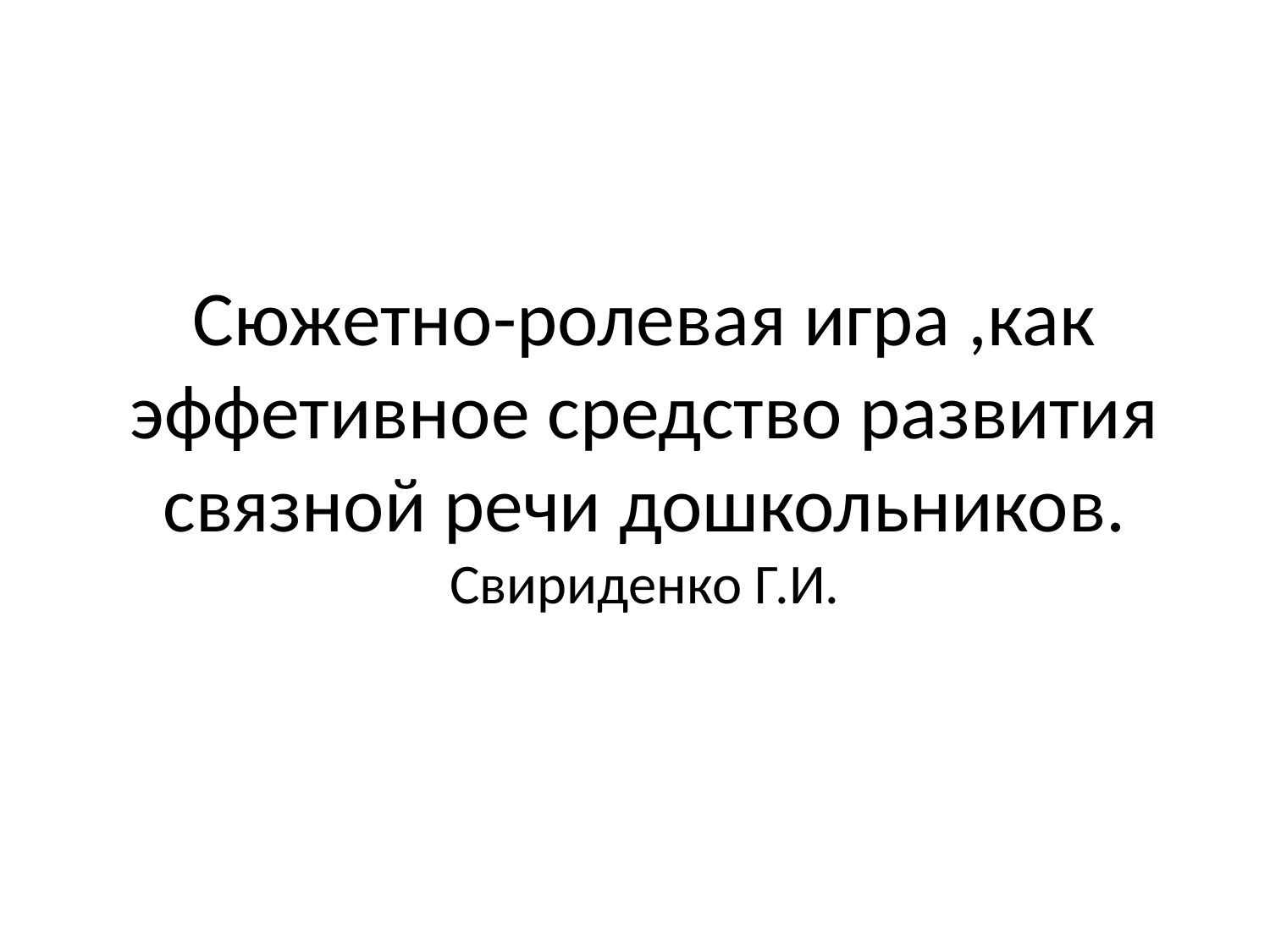

# Сюжетно-ролевая игра ,как эффетивное средство развития связной речи дошкольников. Свириденко Г.И.